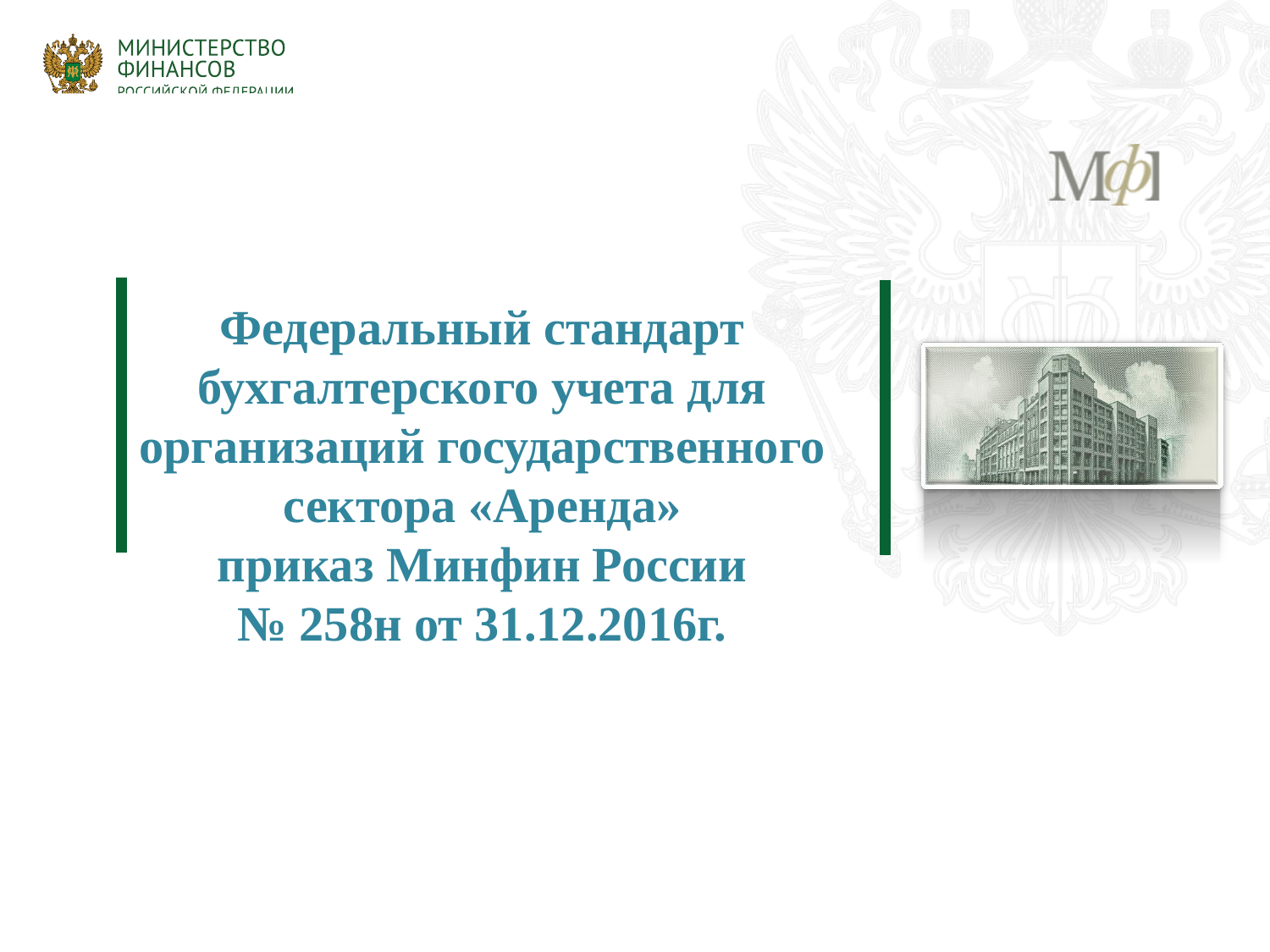

# Федеральный стандарт бухгалтерского учета для организаций государственного сектора «Аренда» приказ Минфин России № 258н от 31.12.2016г.